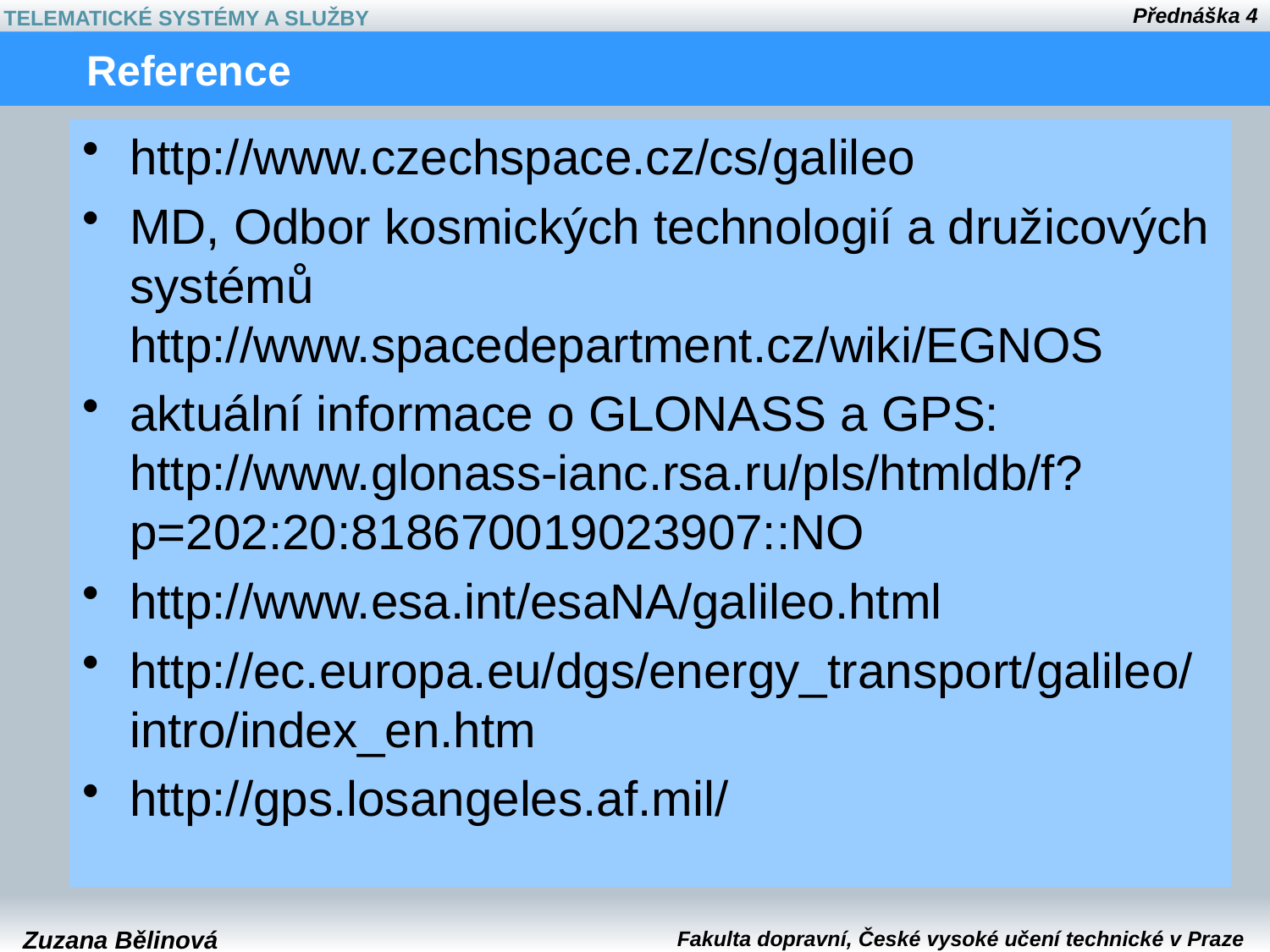

# Reference
http://www.czechspace.cz/cs/galileo
MD, Odbor kosmických technologií a družicových systémů http://www.spacedepartment.cz/wiki/EGNOS
aktuální informace o GLONASS a GPS:
http://www.glonass-ianc.rsa.ru/pls/htmldb/f?p=202:20:818670019023907::NO
http://www.esa.int/esaNA/galileo.html
http://ec.europa.eu/dgs/energy_transport/galileo/intro/index_en.htm
http://gps.losangeles.af.mil/